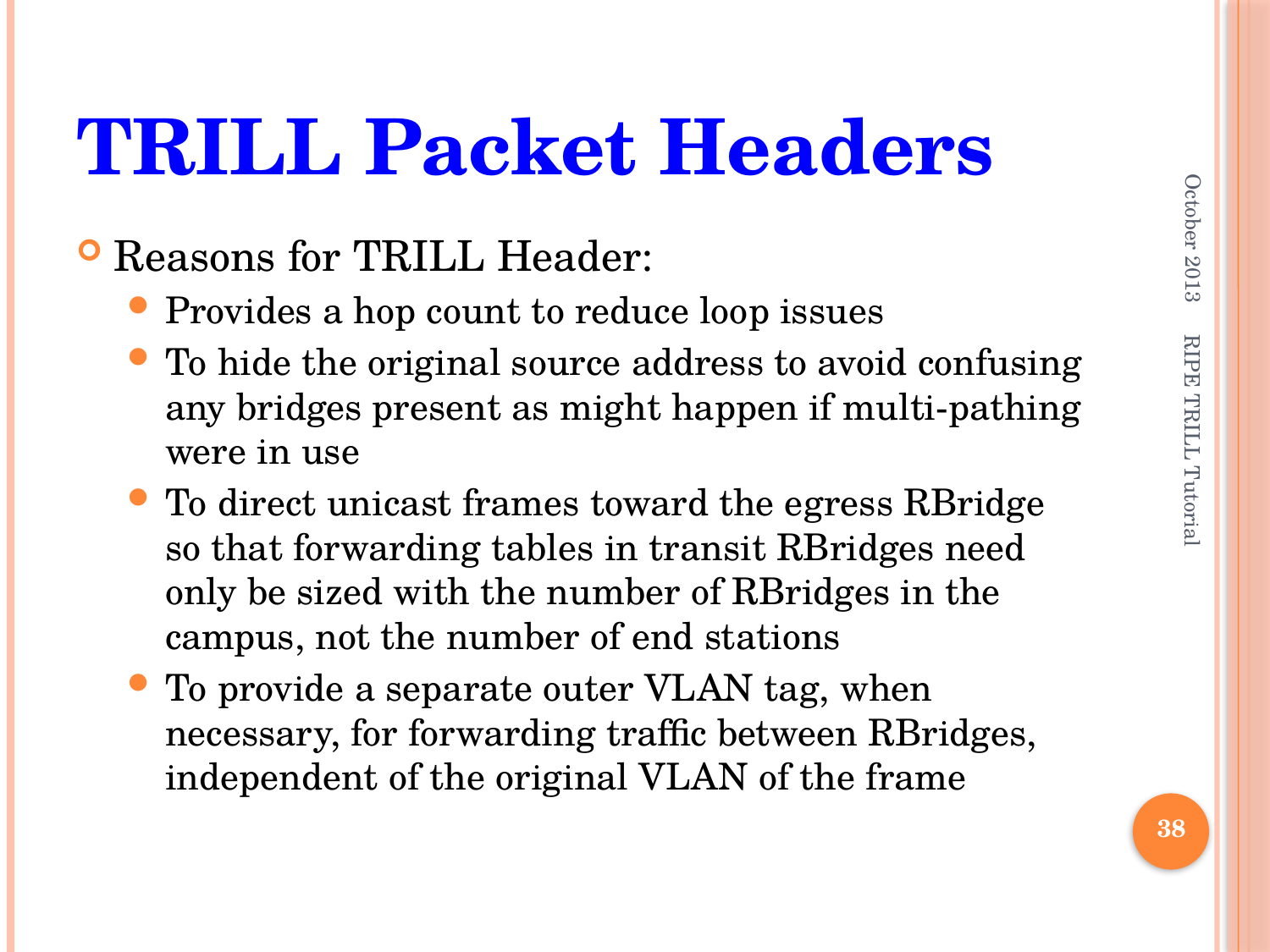

# TRILL Packet Headers
October 2013
Reasons for TRILL Header:
Provides a hop count to reduce loop issues
To hide the original source address to avoid confusing any bridges present as might happen if multi-pathing were in use
To direct unicast frames toward the egress RBridge so that forwarding tables in transit RBridges need only be sized with the number of RBridges in the campus, not the number of end stations
To provide a separate outer VLAN tag, when necessary, for forwarding traffic between RBridges, independent of the original VLAN of the frame

RIPE TRILL Tutorial
38